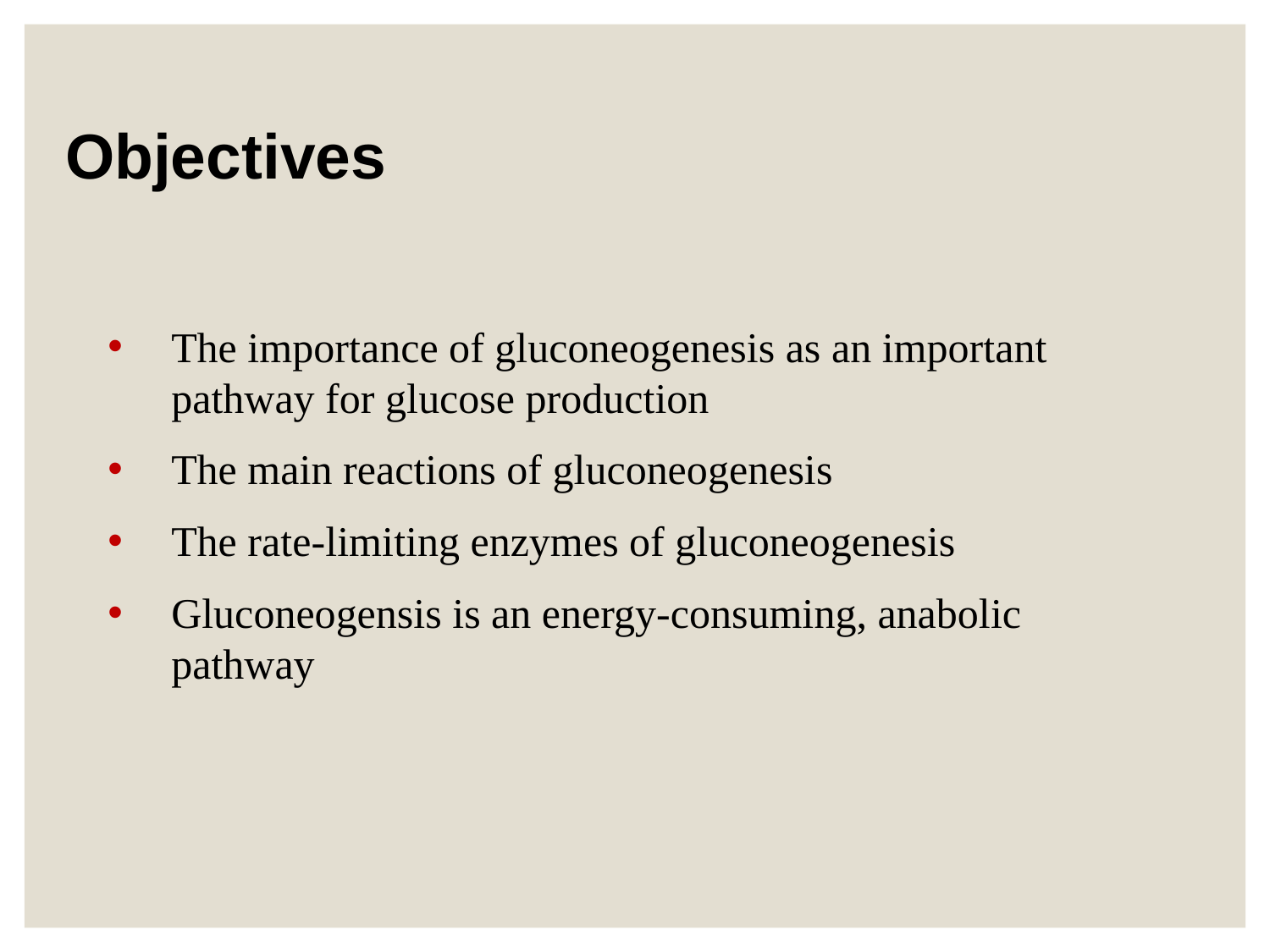

# Objectives
The importance of gluconeogenesis as an important pathway for glucose production
The main reactions of gluconeogenesis
The rate-limiting enzymes of gluconeogenesis
Gluconeogensis is an energy-consuming, anabolic pathway